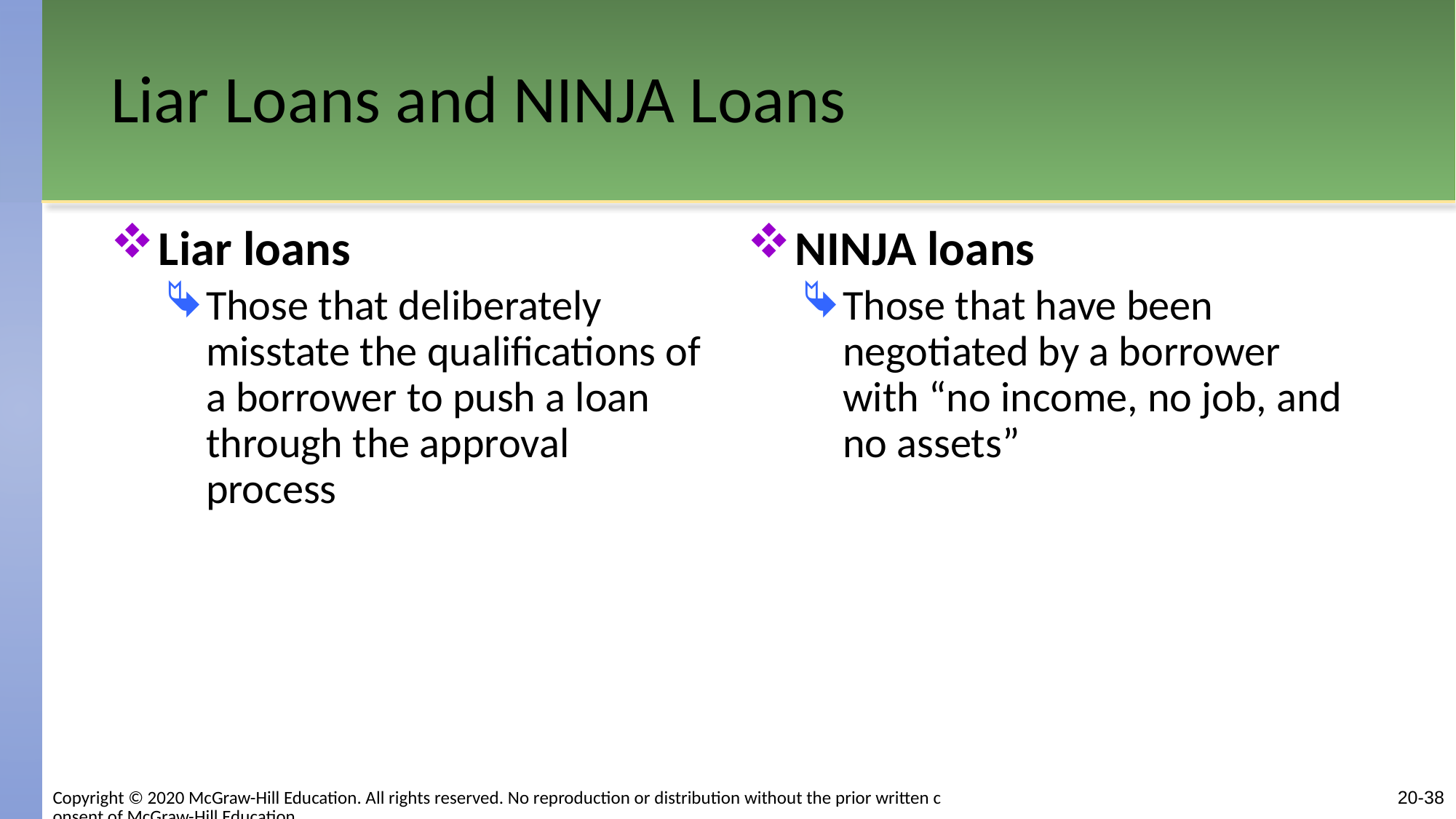

# Liar Loans and NINJA Loans
Liar loans
Those that deliberately misstate the qualifications of a borrower to push a loan through the approval process
NINJA loans
Those that have been negotiated by a borrower with “no income, no job, and no assets”
Copyright © 2020 McGraw-Hill Education. All rights reserved. No reproduction or distribution without the prior written consent of McGraw-Hill Education.
20-38